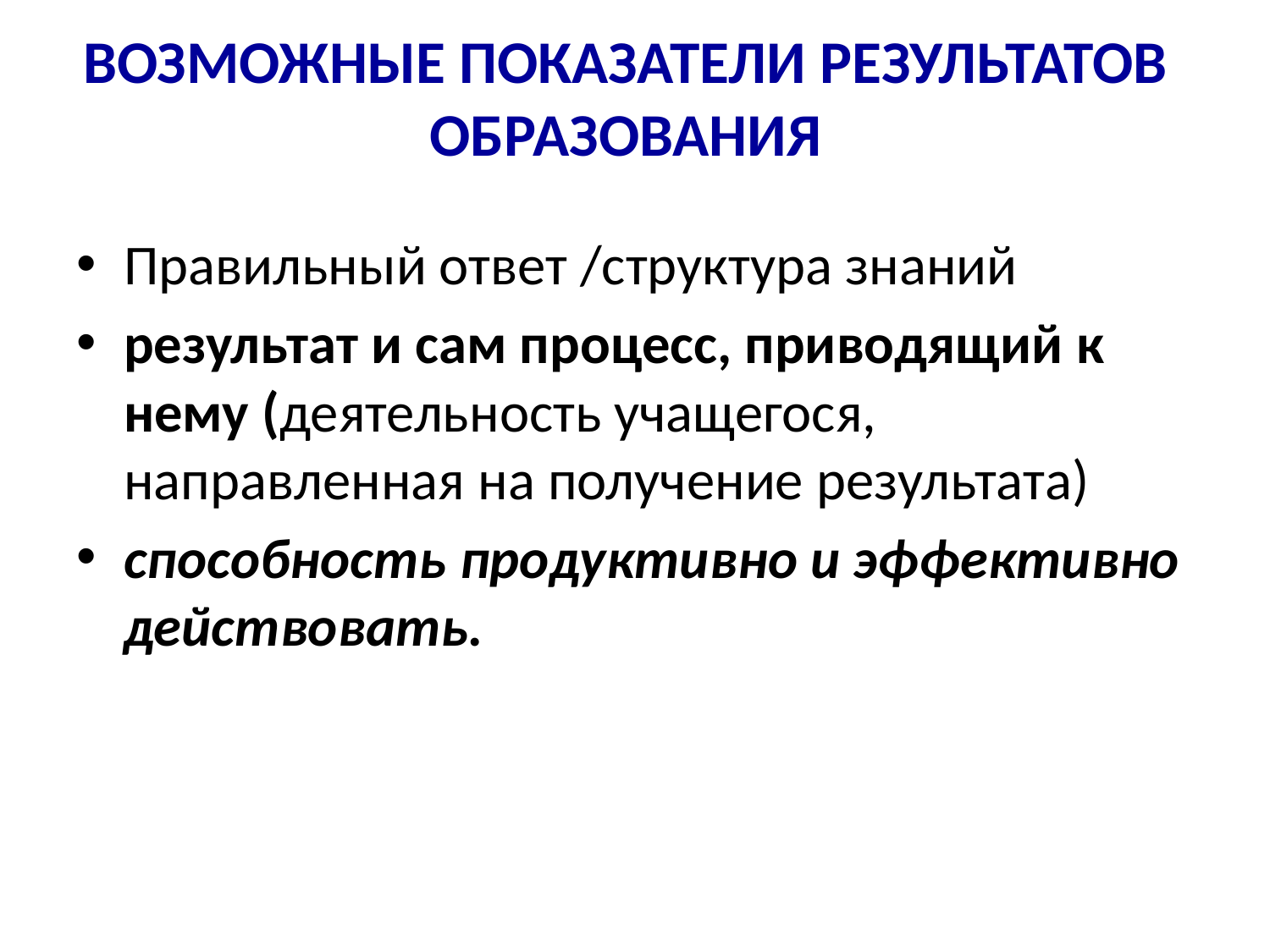

# ВОЗМОЖНЫЕ ПОКАЗАТЕЛИ РЕЗУЛЬТАТОВ ОБРАЗОВАНИЯ
Правильный ответ /структура знаний
результат и сам процесс, приводящий к нему (деятельность учащегося, направленная на получение результата)
способность продуктивно и эффективно действовать.